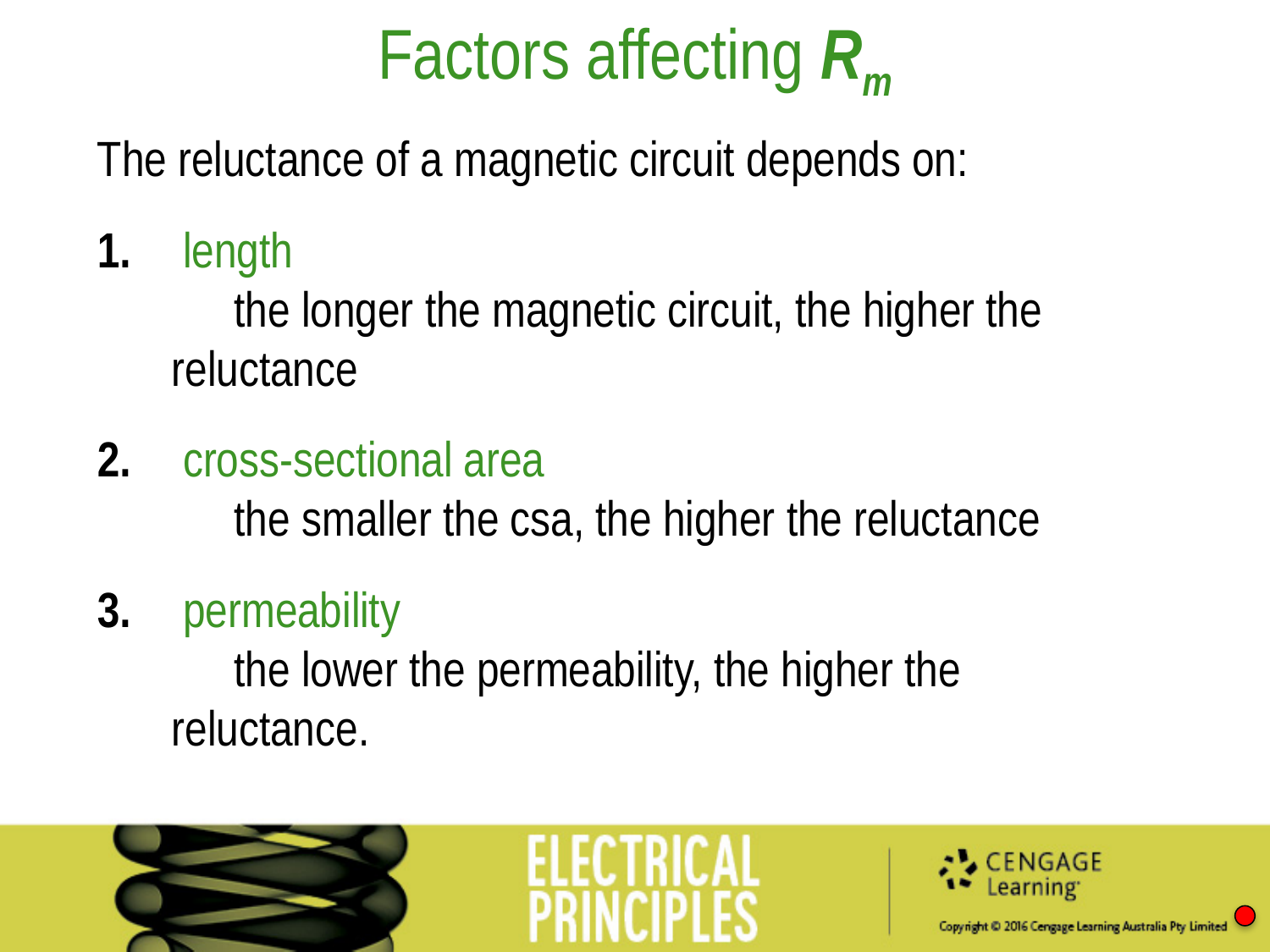

Factors affecting Rm
The reluctance of a magnetic circuit depends on:
 length
	the longer the magnetic circuit, the higher the	reluctance
 cross-sectional area
	the smaller the csa, the higher the reluctance
 permeability
	the lower the permeability, the higher the 	reluctance.